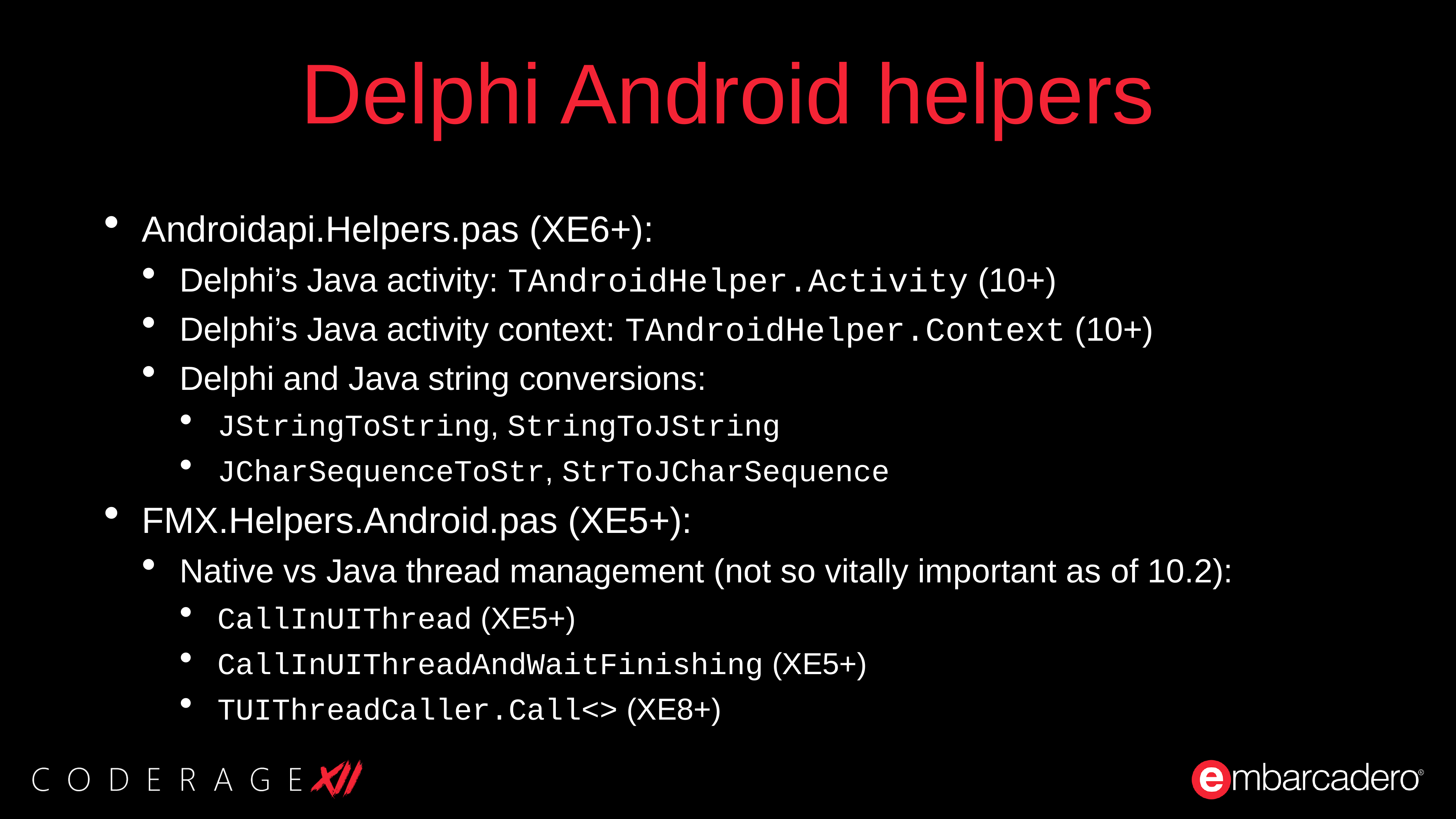

# Delphi Android helpers
Androidapi.Helpers.pas (XE6+):
Delphi’s Java activity: TAndroidHelper.Activity (10+)
Delphi’s Java activity context: TAndroidHelper.Context (10+)
Delphi and Java string conversions:
JStringToString, StringToJString
JCharSequenceToStr, StrToJCharSequence
FMX.Helpers.Android.pas (XE5+):
Native vs Java thread management (not so vitally important as of 10.2):
CallInUIThread (XE5+)
CallInUIThreadAndWaitFinishing (XE5+)
TUIThreadCaller.Call<> (XE8+)